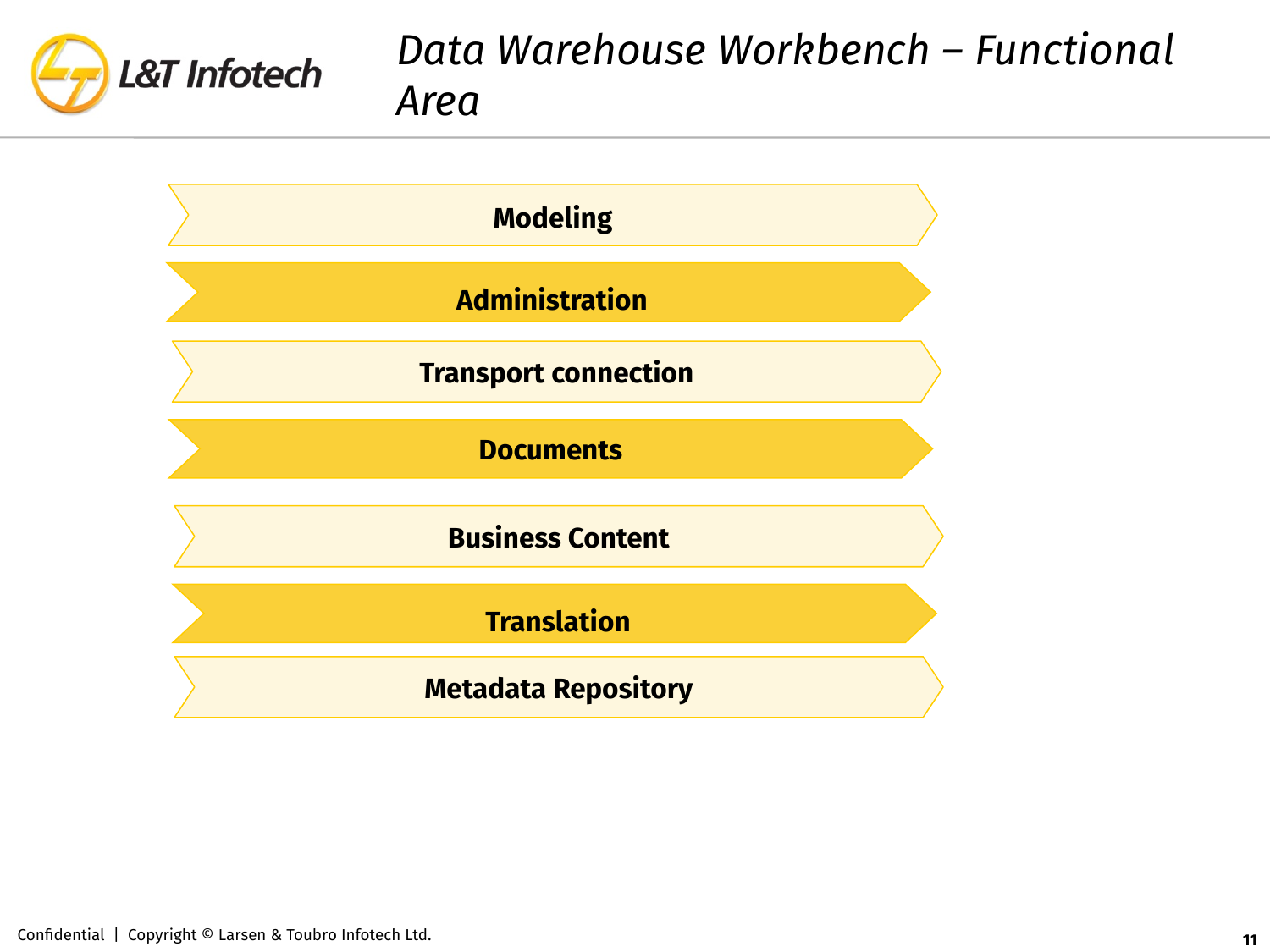

# Data Warehouse Workbench – Functional Area
Modeling
 Administration
Transport connection
Documents
Business Content
 Translation
Metadata Repository
Confidential  |  Copyright © Larsen & Toubro Infotech Ltd.
11